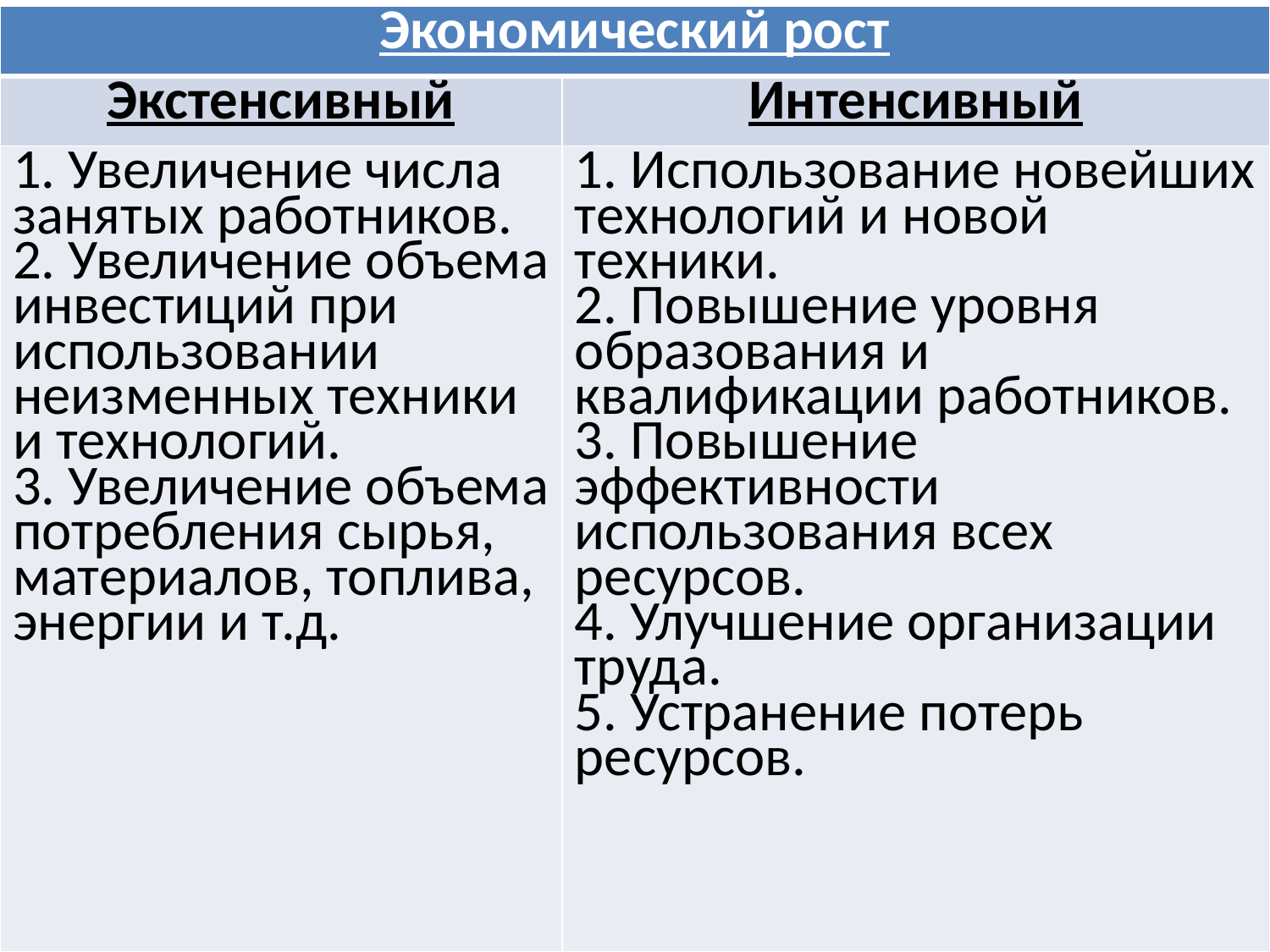

| Экономический рост |  |
| --- | --- |
| Экстенсивный | Интенсивный |
| 1. Увеличение числа занятых работников. 2. Увеличение объема инвестиций при использовании неизменных техники и технологий. 3. Увеличение объема потребления сырья, материалов, топлива, энергии и т.д. | 1. Использование новейших технологий и новой техники. 2. Повышение уровня образования и квалификации работников. 3. Повышение эффективности использования всех ресурсов. 4. Улучшение организации труда. 5. Устранение потерь ресурсов. |